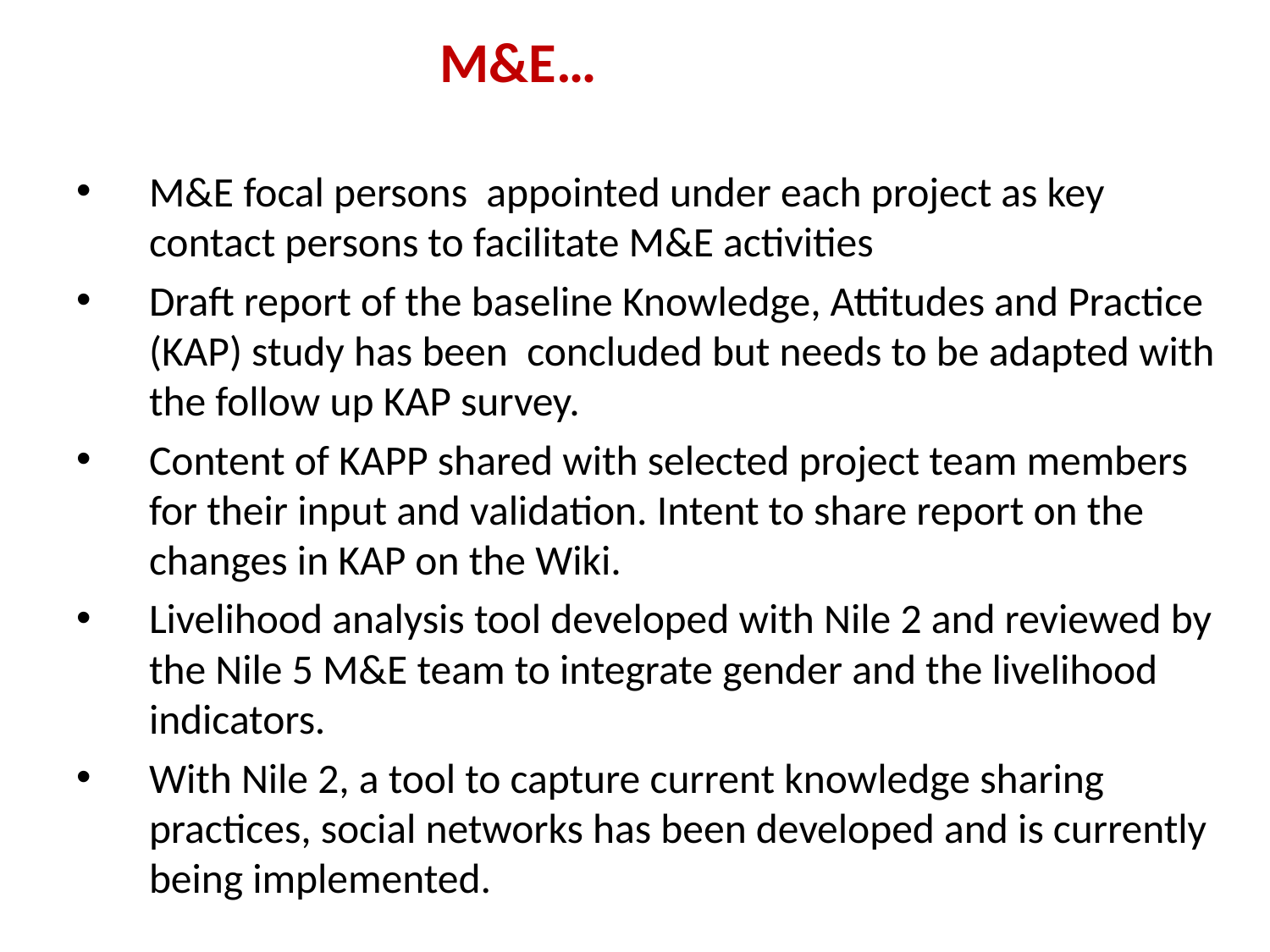

# M&E…
M&E focal persons  appointed under each project as key contact persons to facilitate M&E activities
Draft report of the baseline Knowledge, Attitudes and Practice (KAP) study has been  concluded but needs to be adapted with the follow up KAP survey.
Content of KAPP shared with selected project team members for their input and validation. Intent to share report on the changes in KAP on the Wiki.
Livelihood analysis tool developed with Nile 2 and reviewed by the Nile 5 M&E team to integrate gender and the livelihood indicators.
With Nile 2, a tool to capture current knowledge sharing practices, social networks has been developed and is currently being implemented.